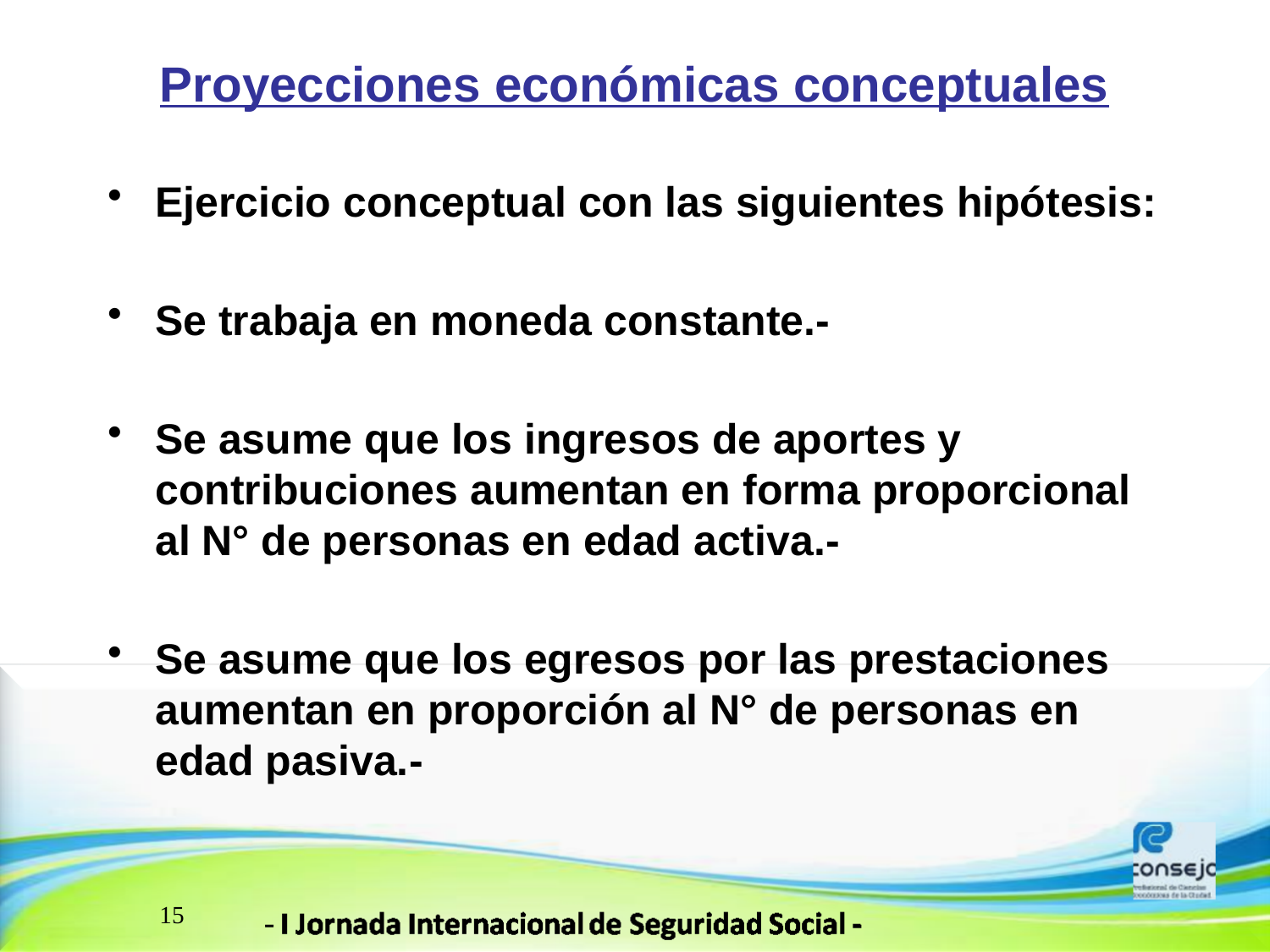

# Proyecciones económicas conceptuales
Ejercicio conceptual con las siguientes hipótesis:

Se trabaja en moneda constante.-

Se asume que los ingresos de aportes y contribuciones aumentan en forma proporcional al N° de personas en edad activa.-

Se asume que los egresos por las prestaciones aumentan en proporción al N° de personas en edad pasiva.-
15